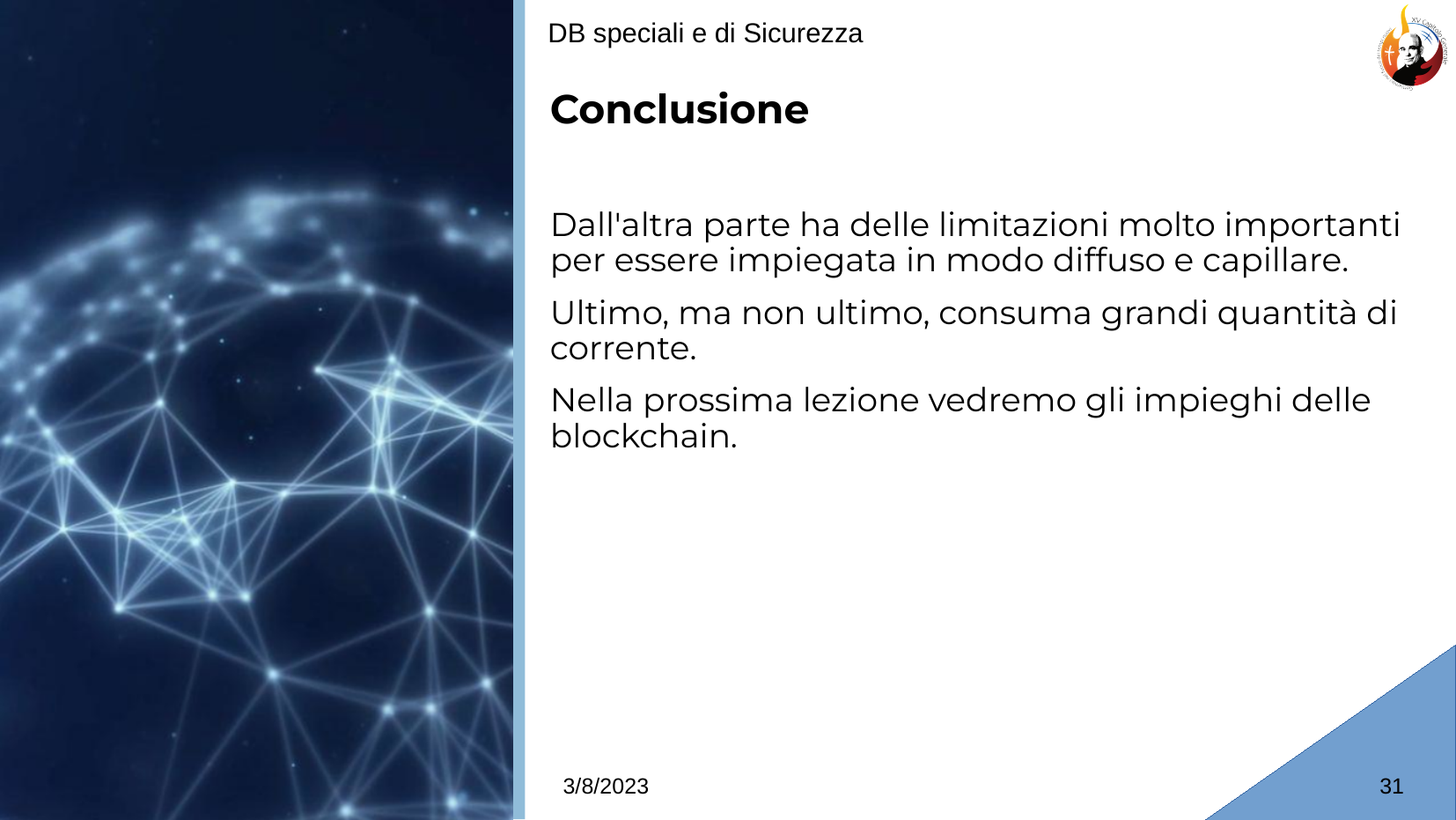

DB speciali e di Sicurezza
# Conclusione
Dall'altra parte ha delle limitazioni molto importanti per essere impiegata in modo diffuso e capillare.
Ultimo, ma non ultimo, consuma grandi quantità di corrente.
Nella prossima lezione vedremo gli impieghi delle blockchain.